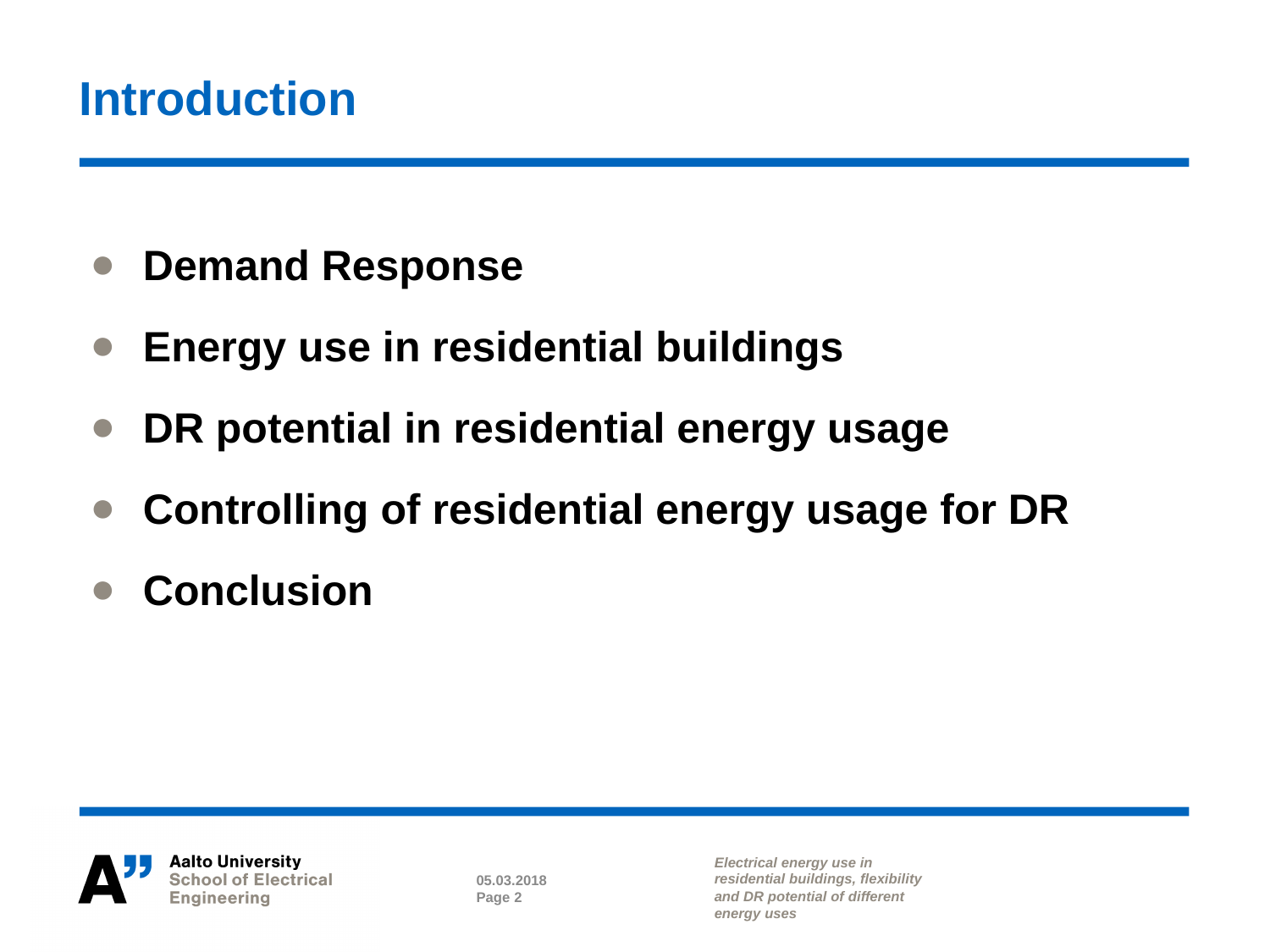

# Introduction
Demand Response
Energy use in residential buildings
DR potential in residential energy usage
Controlling of residential energy usage for DR
Conclusion

Electrical energy use in residential buildings, flexibility and DR potential of different energy uses

05.03.2018
Page 2